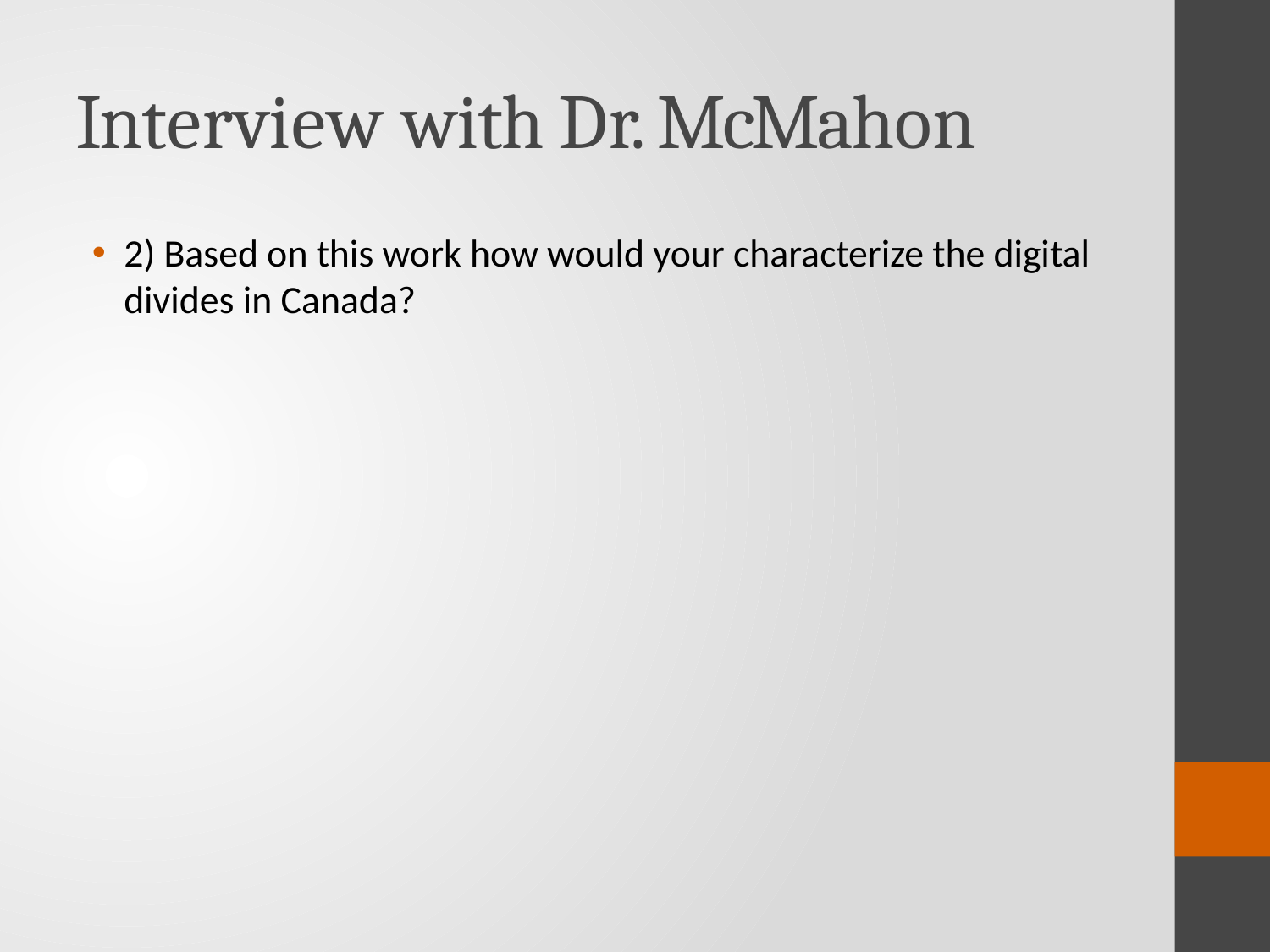

# Interview with Dr. McMahon
2) Based on this work how would your characterize the digital divides in Canada?